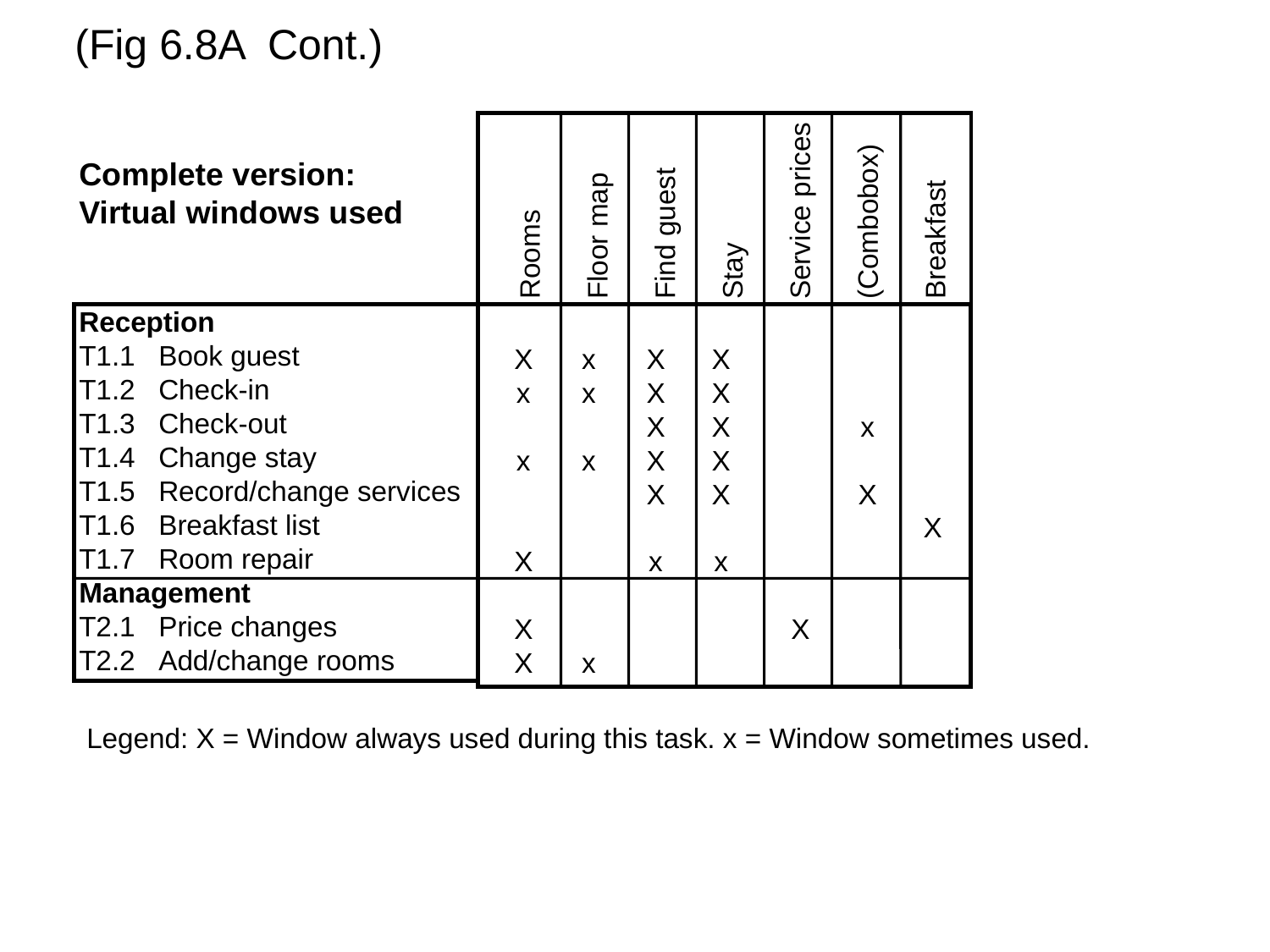

Rooms
Floor map
Find guest
Stay
Service prices
(Combobox)
Breakfast
(Fig 6.8A  Cont.)

Complete version:
Virtual windows used
Reception
T1.1	Book guest
T1.2	Check-in
T1.3	Check-out
T1.4	Change stay
T1.5	Record/change services
T1.6	Breakfast list
T1.7	Room repair
Management
T2.1	Price changes
T2.2	Add/change rooms

	X	x	X	X
	x	x	X	X
			X	X		x
	x	x	X	X
			X	X		X
							X
	X		x	x

	X				X
	X	x

Legend: X = Window always used during this task. x = Window sometimes used.